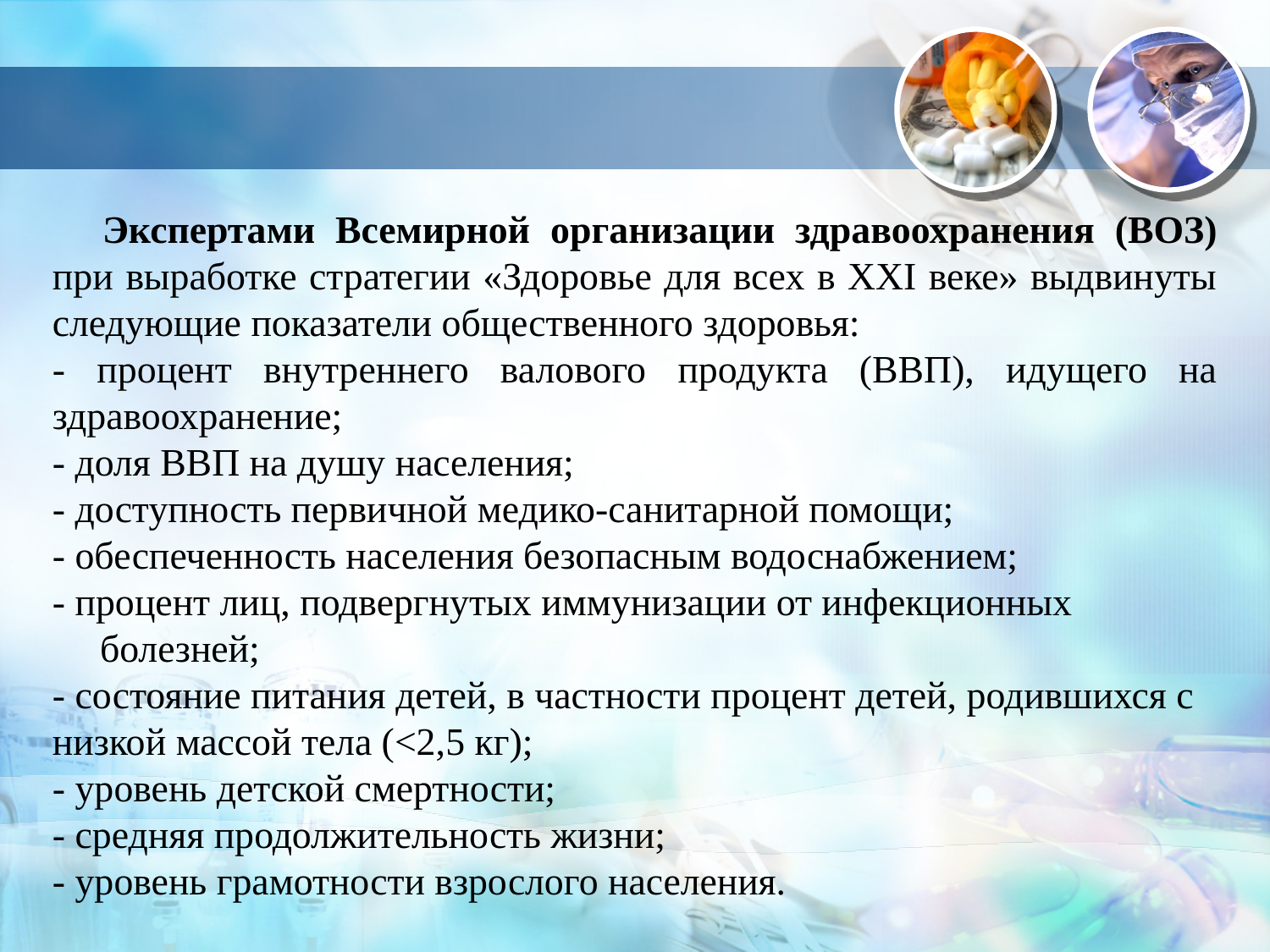

Экспертами Всемирной организации здравоохранения (ВОЗ) при выработке стратегии «Здоровье для всех в XXI веке» выдвинуты следующие показатели общественного здоровья:
- процент внутреннего валового продукта (ВВП), идущего на здравоохранение;
- доля ВВП на душу населения;
- доступность первичной медико-санитарной помощи;
- обеспеченность населения безопасным водоснабжением;
- процент лиц, подвергнутых иммунизации от инфекционных болезней;
- состояние питания детей, в частности процент детей, родившихся с низкой массой тела (<2,5 кг);
- уровень детской смертности;
- средняя продолжительность жизни;
- уровень грамотности взрослого населения.